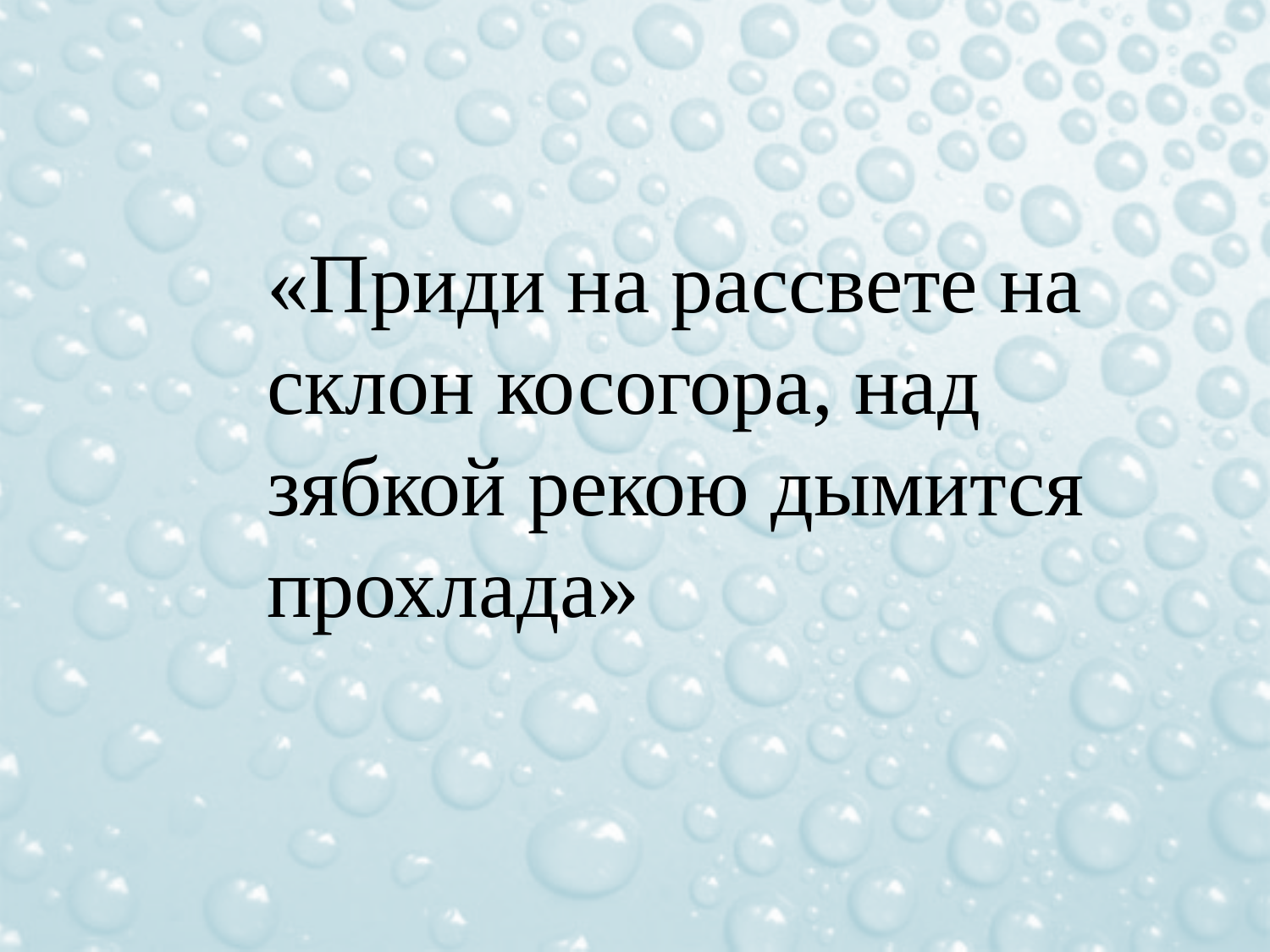

#
«Приди на рассвете на склон косогора, над зябкой рекою дымится прохлада»